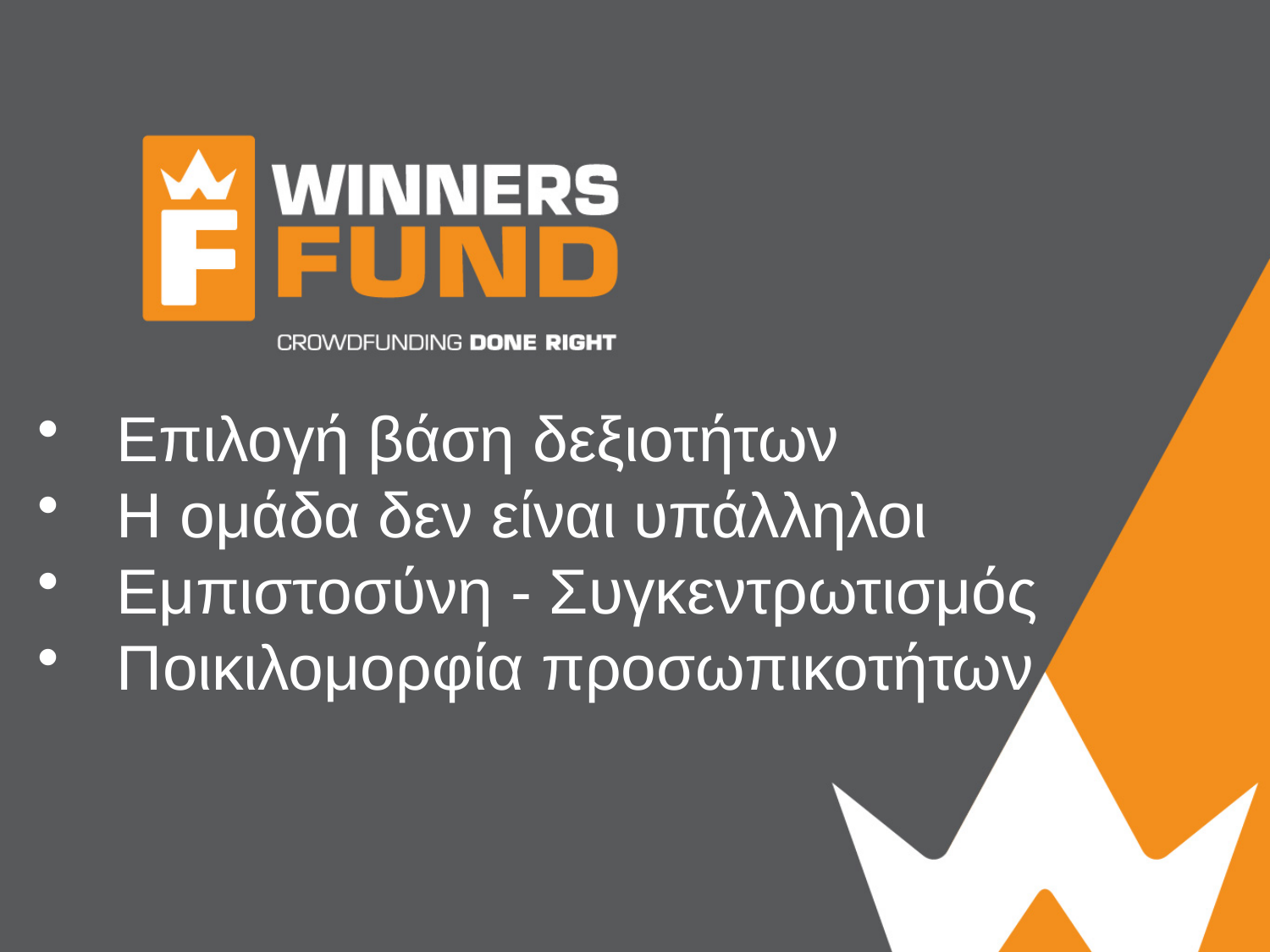

Επιλογή βάση δεξιοτήτων
Η ομάδα δεν είναι υπάλληλοι
Εμπιστοσύνη - Συγκεντρωτισμός
Ποικιλομορφία προσωπικοτήτων